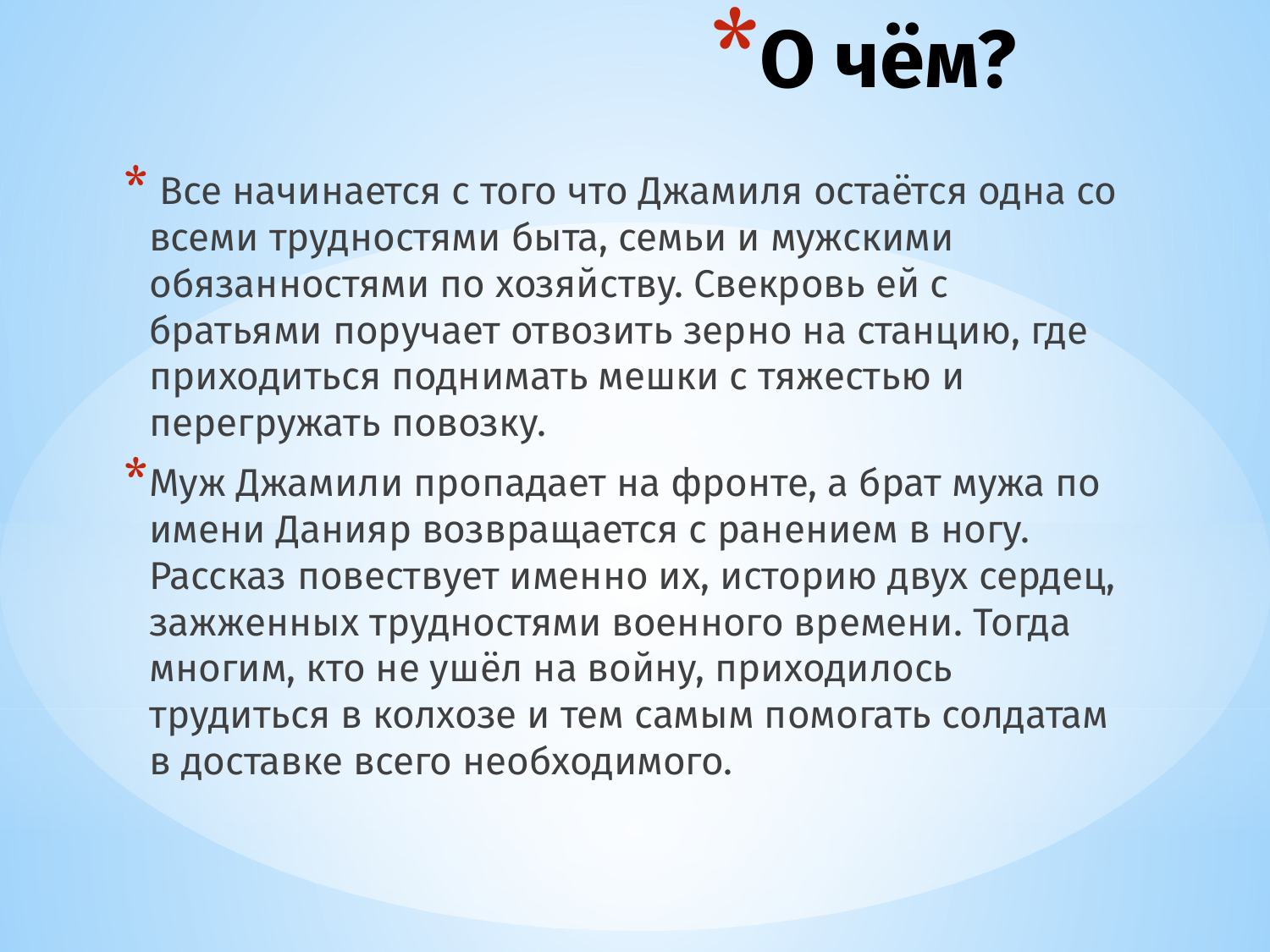

# О чём?
 Все начинается с того что Джамиля остаётся одна со всеми трудностями быта, семьи и мужскими обязанностями по хозяйству. Свекровь ей с братьями поручает отвозить зерно на станцию, где приходиться поднимать мешки с тяжестью и перегружать повозку.
Муж Джамили пропадает на фронте, а брат мужа по имени Данияр возвращается с ранением в ногу.       Рассказ повествует именно их, историю двух сердец, зажженных трудностями военного времени. Тогда многим, кто не ушёл на войну, приходилось трудиться в колхозе и тем самым помогать солдатам в доставке всего необходимого.